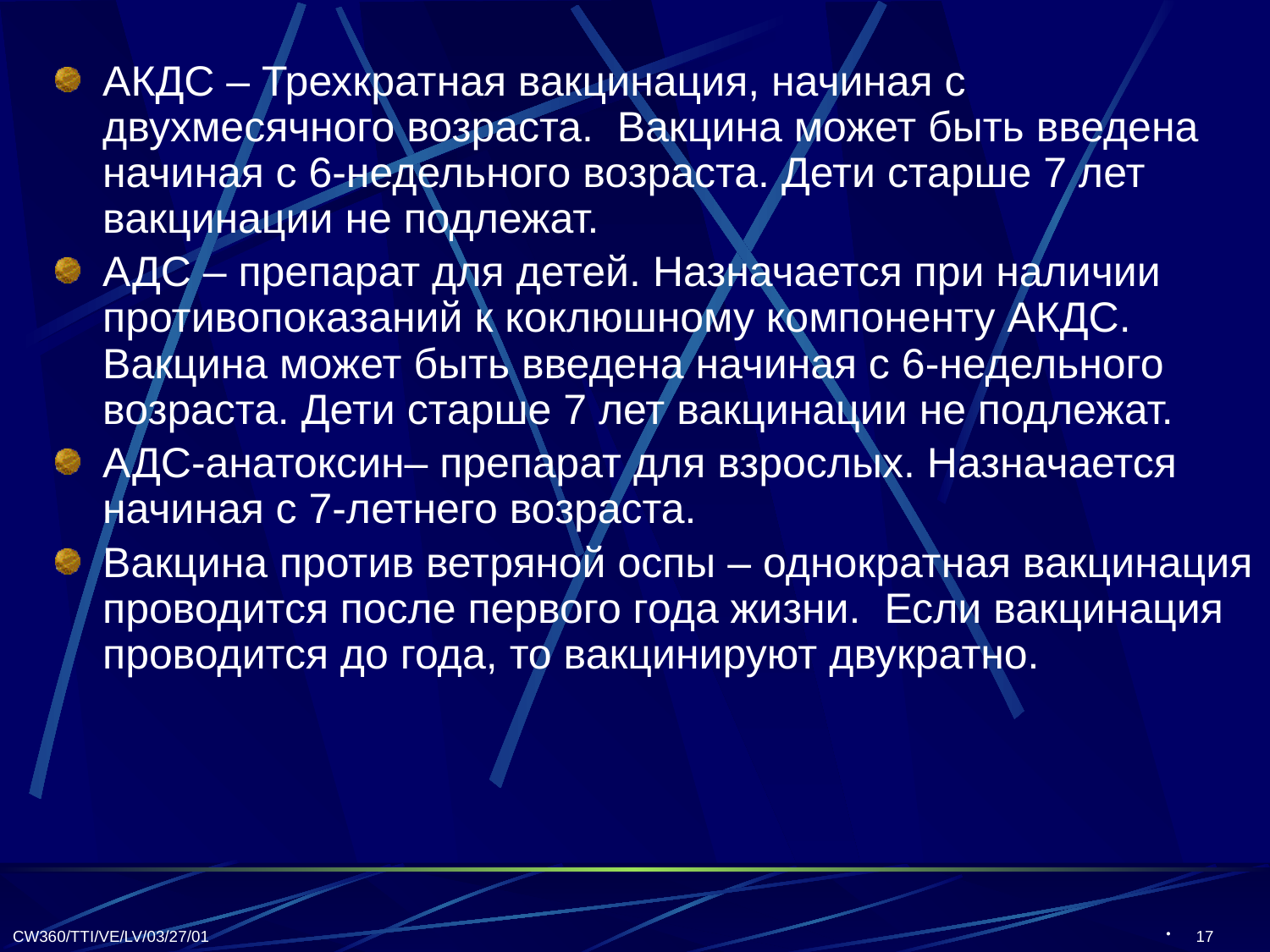

АКДС – Трехкратная вакцинация, начиная с двухмесячного возраста.  Вакцина может быть введена начиная с 6-недельного возраста. Дети старше 7 лет вакцинации не подлежат.
АДС – препарат для детей. Назначается при наличии противопоказаний к коклюшному компоненту АКДС. Вакцина может быть введена начиная с 6-недельного возраста. Дети старше 7 лет вакцинации не подлежат.
АДС-анатоксин– препарат для взрослых. Назначается начиная с 7-летнего возраста.
Вакцина против ветряной оспы – однократная вакцинация проводится после первого года жизни.  Если вакцинация проводится до года, то вакцинируют двукратно.
CW360/TTI/VE/LV/03/27/01